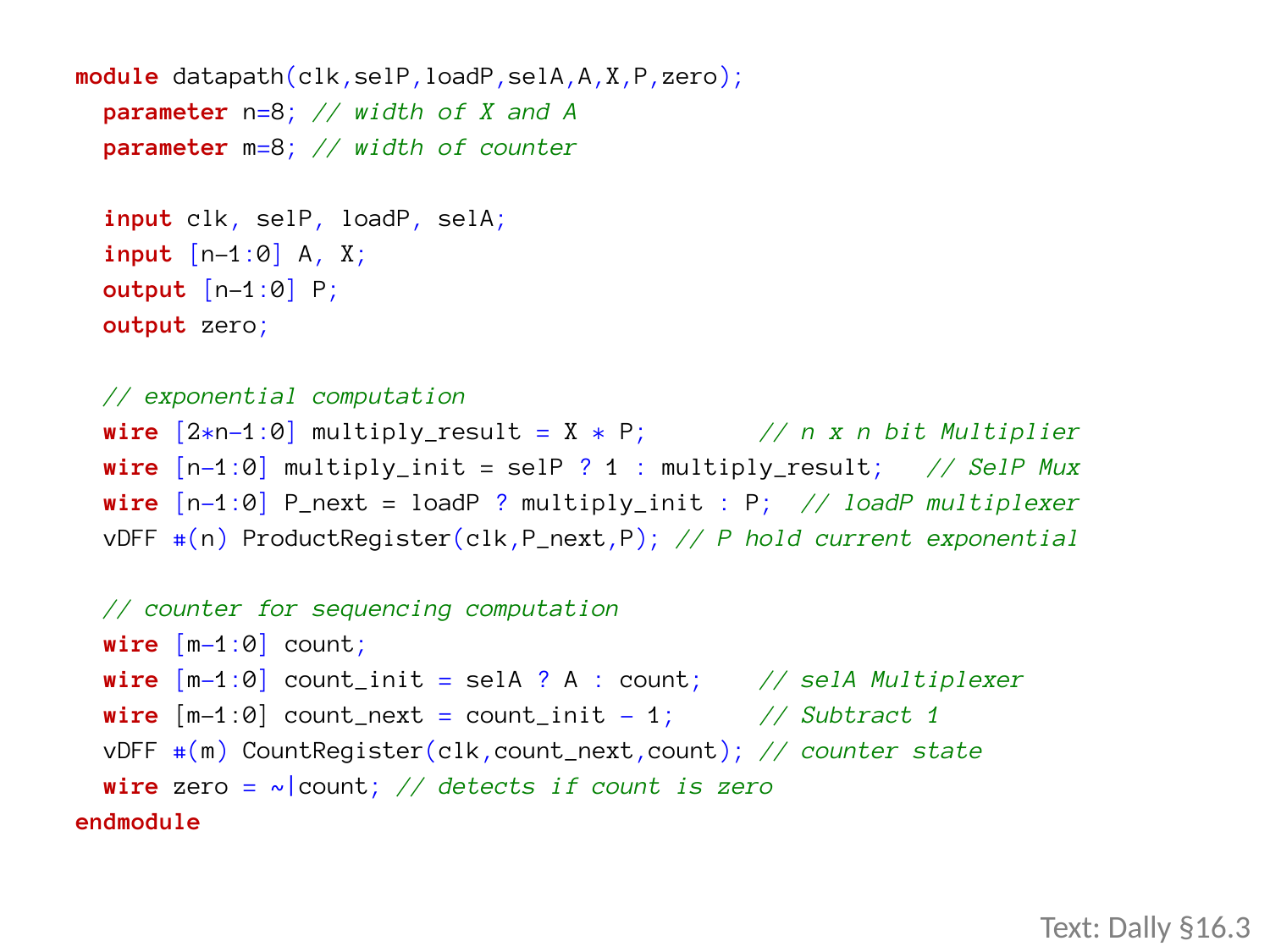

module datapath(clk,selP,loadP,selA,A,X,P,zero);
  parameter n=8; // width of X and A
  parameter m=8; // width of counter

  input clk, selP, loadP, selA;
  input [n-1:0] A, X;
  output [n-1:0] P;
  output zero;

  // exponential computation
  wire [2*n-1:0] multiply_result = X * P;        // n x n bit Multiplier
  wire [n-1:0] multiply_init = selP ? 1 : multiply_result;   // SelP Mux
  wire [n-1:0] P_next = loadP ? multiply_init : P;  // loadP multiplexer
  vDFF #(n) ProductRegister(clk,P_next,P); // P hold current exponential

  // counter for sequencing computation
  wire [m-1:0] count;
  wire [m-1:0] count_init = selA ? A : count;    // selA Multiplexer
  wire [m-1:0] count_next = count_init - 1;      // Subtract 1
  vDFF #(m) CountRegister(clk,count_next,count); // counter state
  wire zero = ~|count; // detects if count is zero
endmodule

Text: Dally §16.3